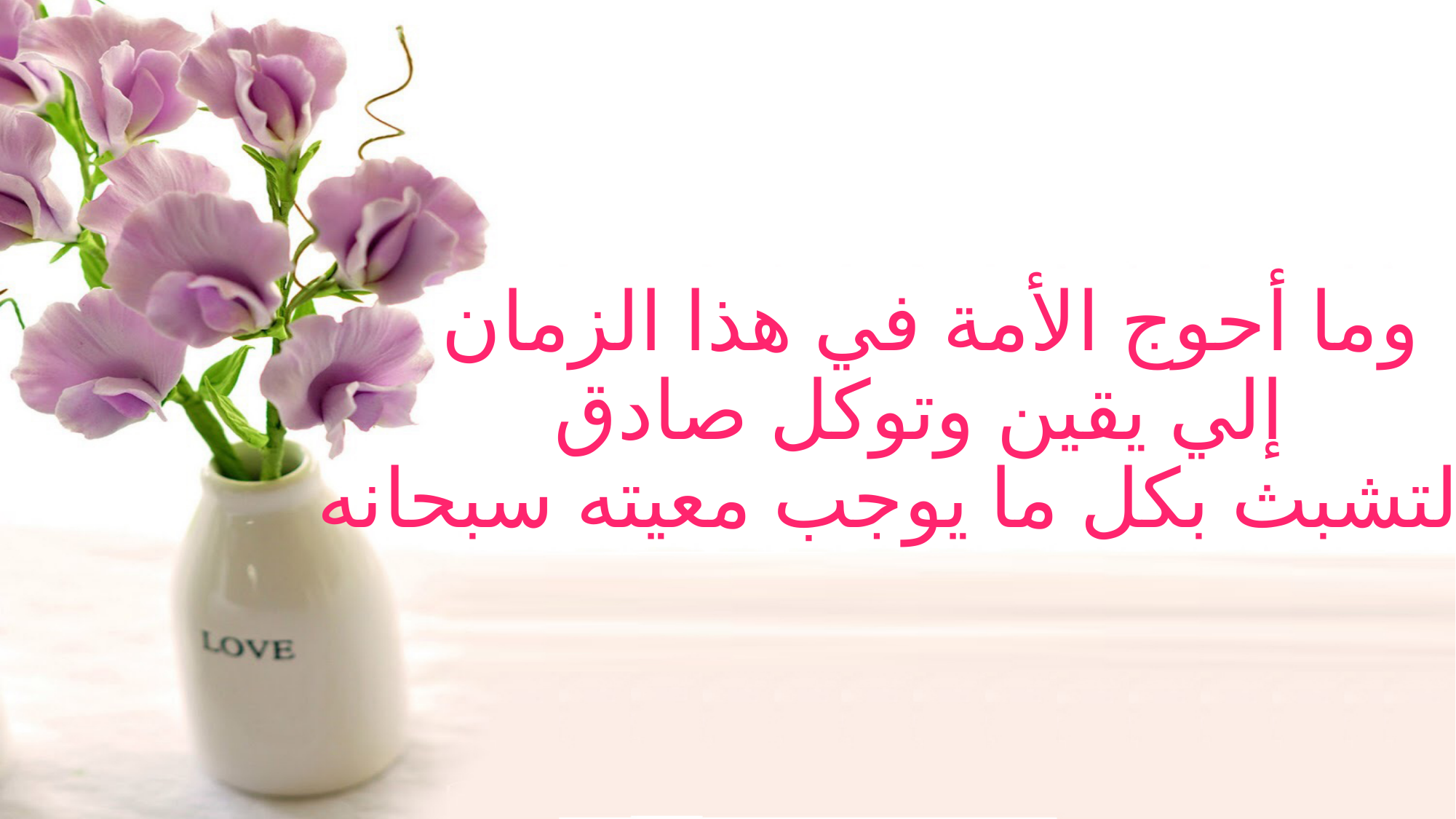

# وما أحوج الأمة في هذا الزمان إلي يقين وتوكل صادق والتشبث بكل ما يوجب معيته سبحانه